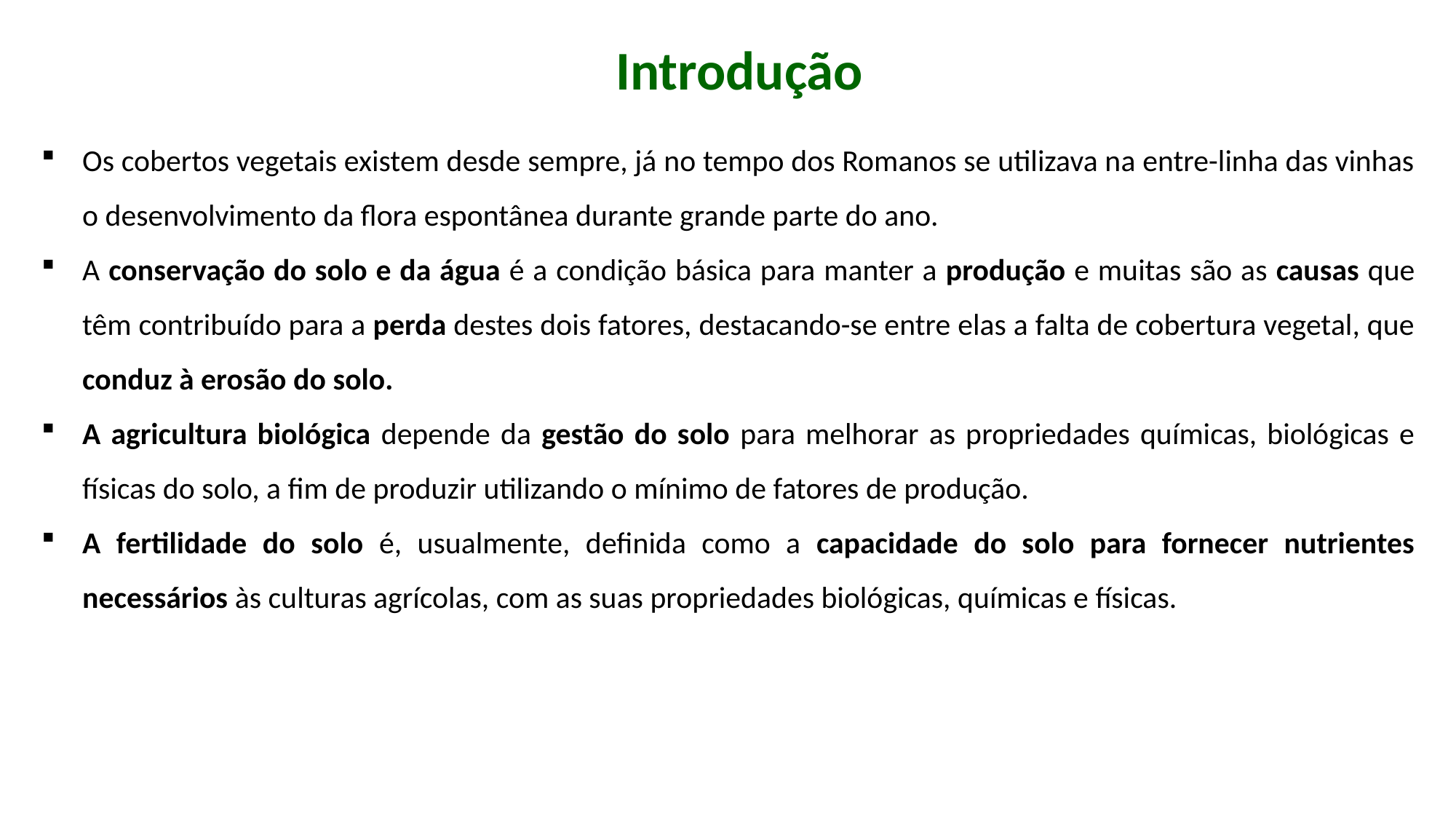

Introdução
Os cobertos vegetais existem desde sempre, já no tempo dos Romanos se utilizava na entre-linha das vinhas o desenvolvimento da flora espontânea durante grande parte do ano.
A conservação do solo e da água é a condição básica para manter a produção e muitas são as causas que têm contribuído para a perda destes dois fatores, destacando-se entre elas a falta de cobertura vegetal, que conduz à erosão do solo.
A agricultura biológica depende da gestão do solo para melhorar as propriedades químicas, biológicas e físicas do solo, a fim de produzir utilizando o mínimo de fatores de produção.
A fertilidade do solo é, usualmente, definida como a capacidade do solo para fornecer nutrientes necessários às culturas agrícolas, com as suas propriedades biológicas, químicas e físicas.